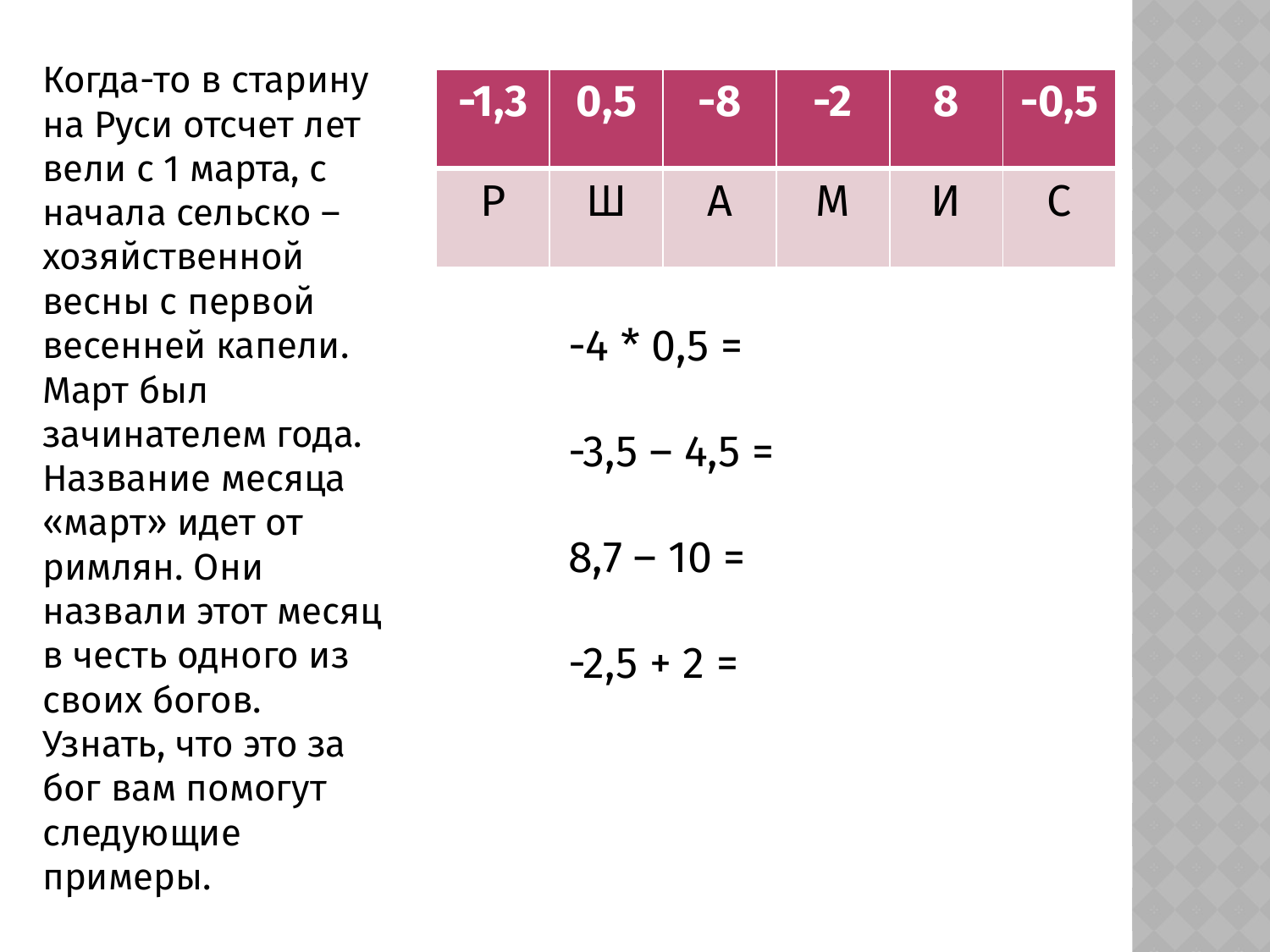

Когда-то в старину на Руси отсчет лет вели с 1 марта, с начала сельско – хозяйственной весны с первой весенней капели. Март был зачинателем года. Название месяца «март» идет от римлян. Они назвали этот месяц в честь одного из своих богов. Узнать, что это за бог вам помогут следующие примеры.
| -1,3 | 0,5 | -8 | -2 | 8 | -0,5 |
| --- | --- | --- | --- | --- | --- |
| Р | Ш | А | М | И | С |

-4 * 0,5 =

-3,5 – 4,5 =

8,7 – 10 =

-2,5 + 2 =